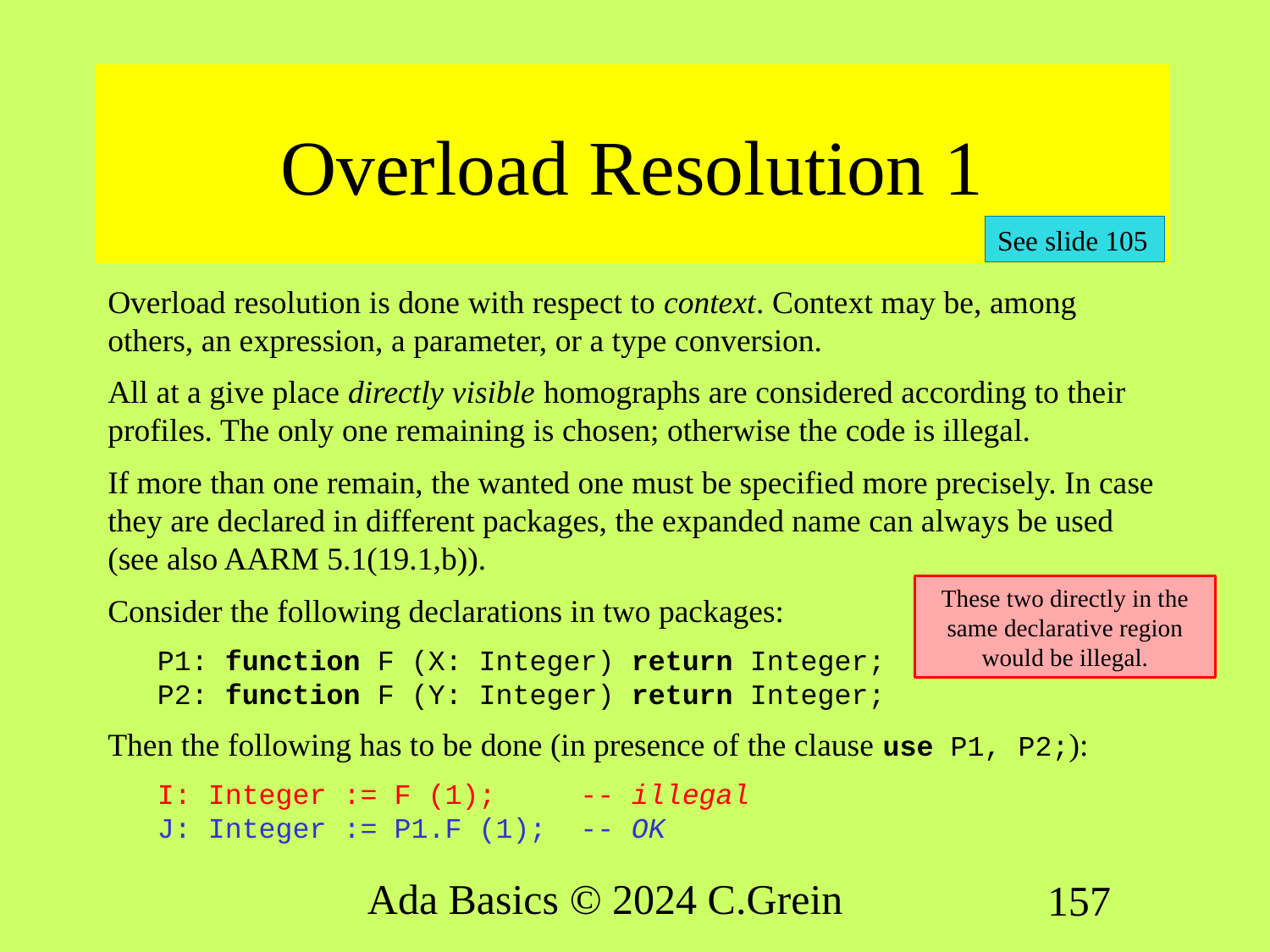

# Overload Resolution 1
See slide 105
Overload resolution is done with respect to context. Context may be, among others, an expression, a parameter, or a type conversion.
All at a give place directly visible homographs are considered according to their profiles. The only one remaining is chosen; otherwise the code is illegal.
If more than one remain, the wanted one must be specified more precisely. In case they are declared in different packages, the expanded name can always be used (see also AARM 5.1(19.1,b)).
Consider the following declarations in two packages:
P1: function F (X: Integer) return Integer;
P2: function F (Y: Integer) return Integer;
Then the following has to be done (in presence of the clause use P1, P2;):
I: Integer := F (1);     -- illegal
J: Integer := P1.F (1);  -- OK

These two directly in the same declarative region would be illegal.
Ada Basics © 2024 C.Grein
157